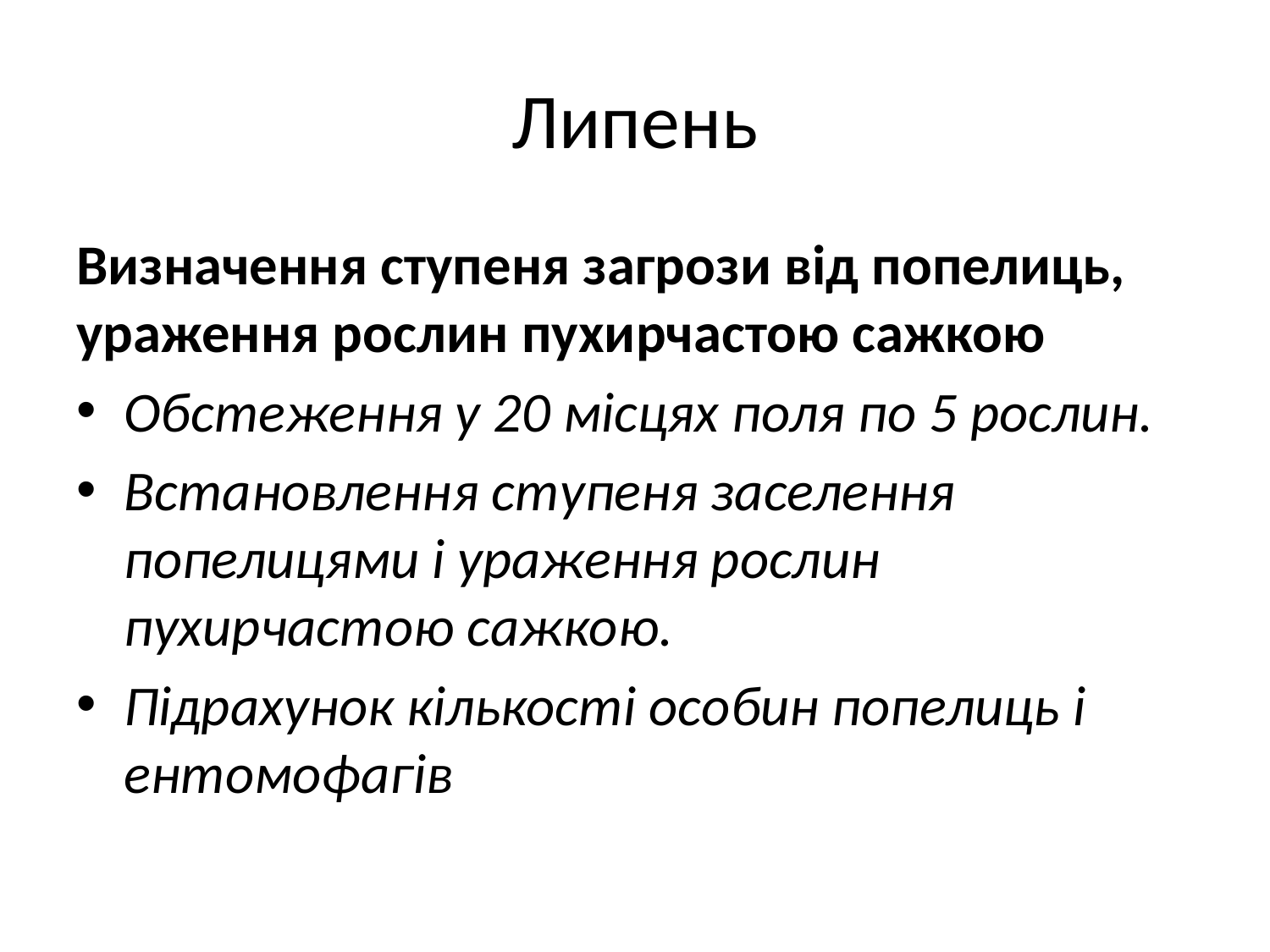

# Липень
Визначення ступеня загрози від попелиць, ураження рослин пухирчастою сажкою
Обстеження у 20 місцях поля по 5 рослин.
Встановлення ступеня заселення попелицями і ураження рослин пухирчастою сажкою.
Підрахунок кількості особин попелиць і ентомофагів